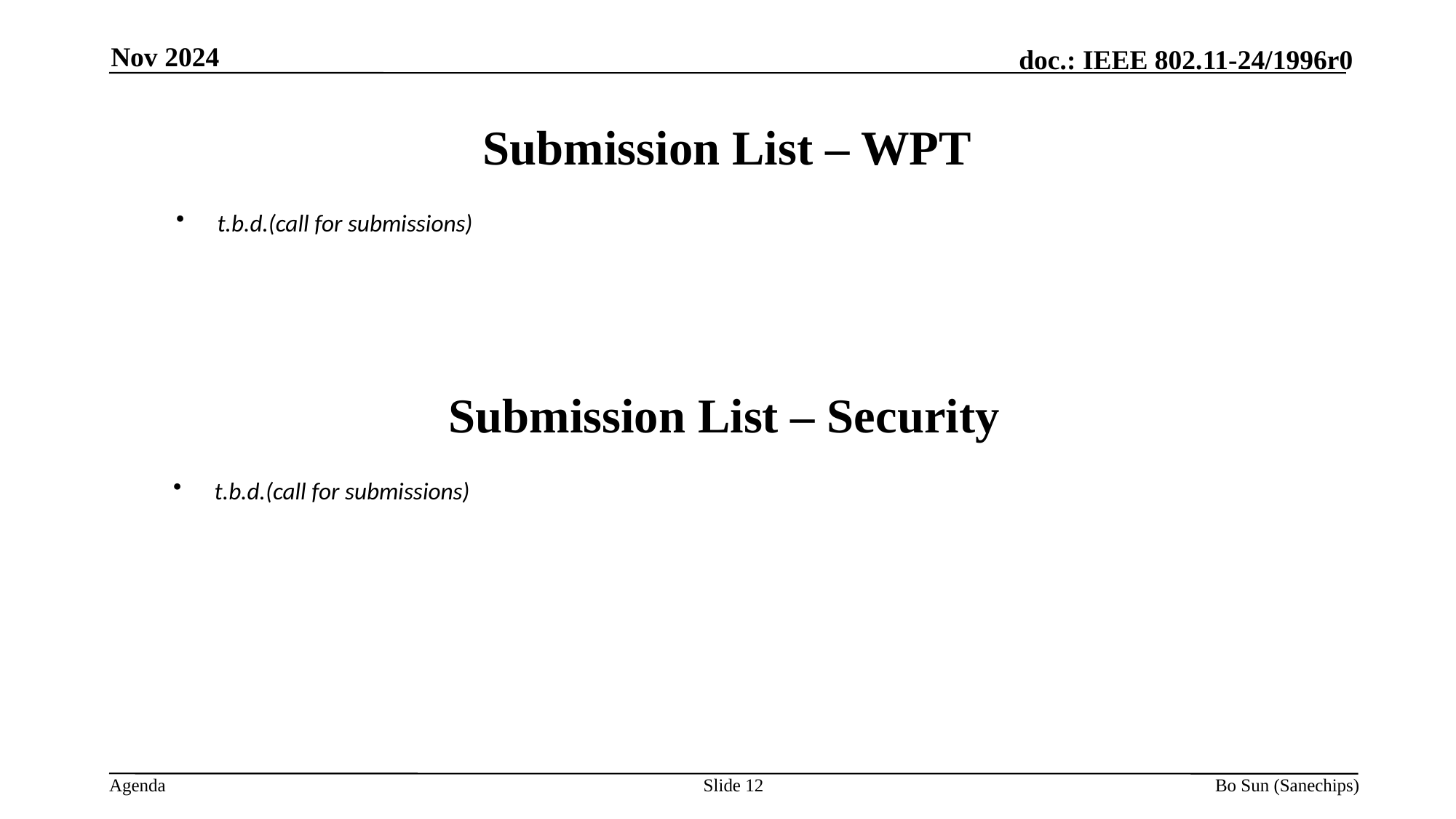

Nov 2024
Submission List – WPT
t.b.d.(call for submissions)

Submission List – Security
t.b.d.(call for submissions)

Slide 12
Bo Sun (Sanechips)